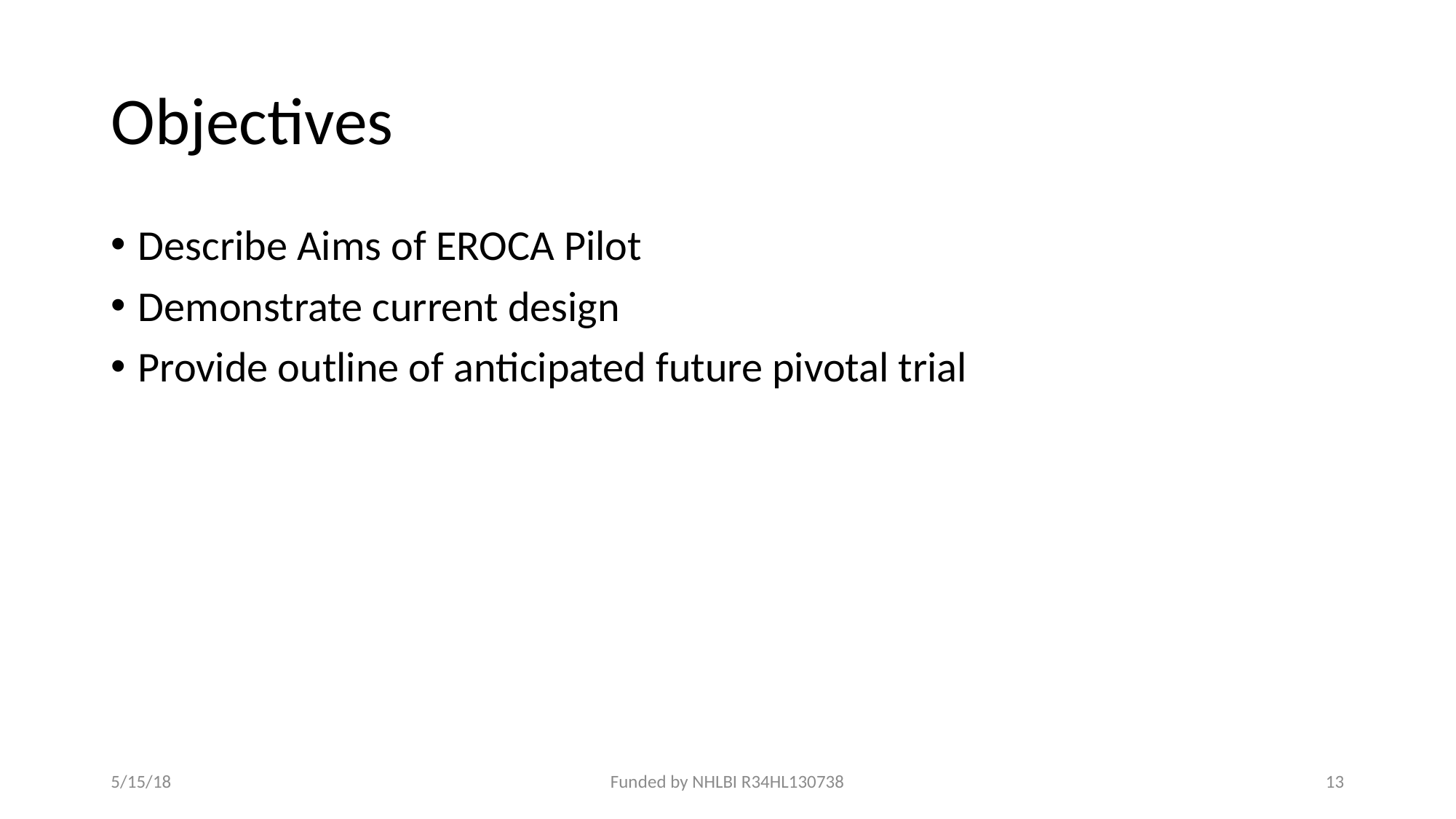

# Objectives
Describe Aims of EROCA Pilot
Demonstrate current design
Provide outline of anticipated future pivotal trial
5/15/18
Funded by NHLBI R34HL130738
13